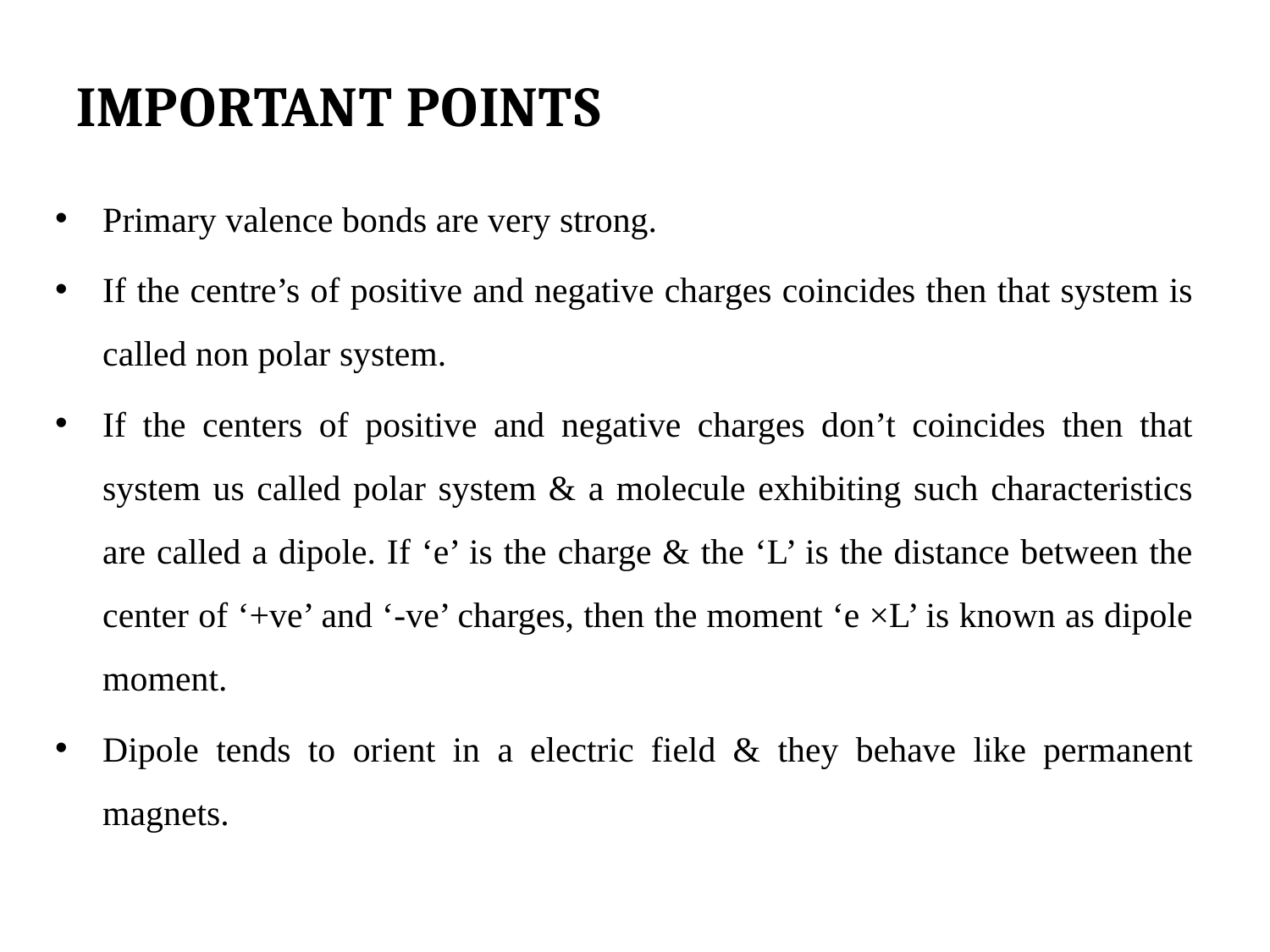

# IMPORTANT POINTS
Primary valence bonds are very strong.
If the centre’s of positive and negative charges coincides then that system is called non polar system.
If the centers of positive and negative charges don’t coincides then that system us called polar system & a molecule exhibiting such characteristics are called a dipole. If ‘e’ is the charge & the ‘L’ is the distance between the center of ‘+ve’ and ‘-ve’ charges, then the moment ‘e ×L’ is known as dipole moment.
Dipole tends to orient in a electric field & they behave like permanent magnets.